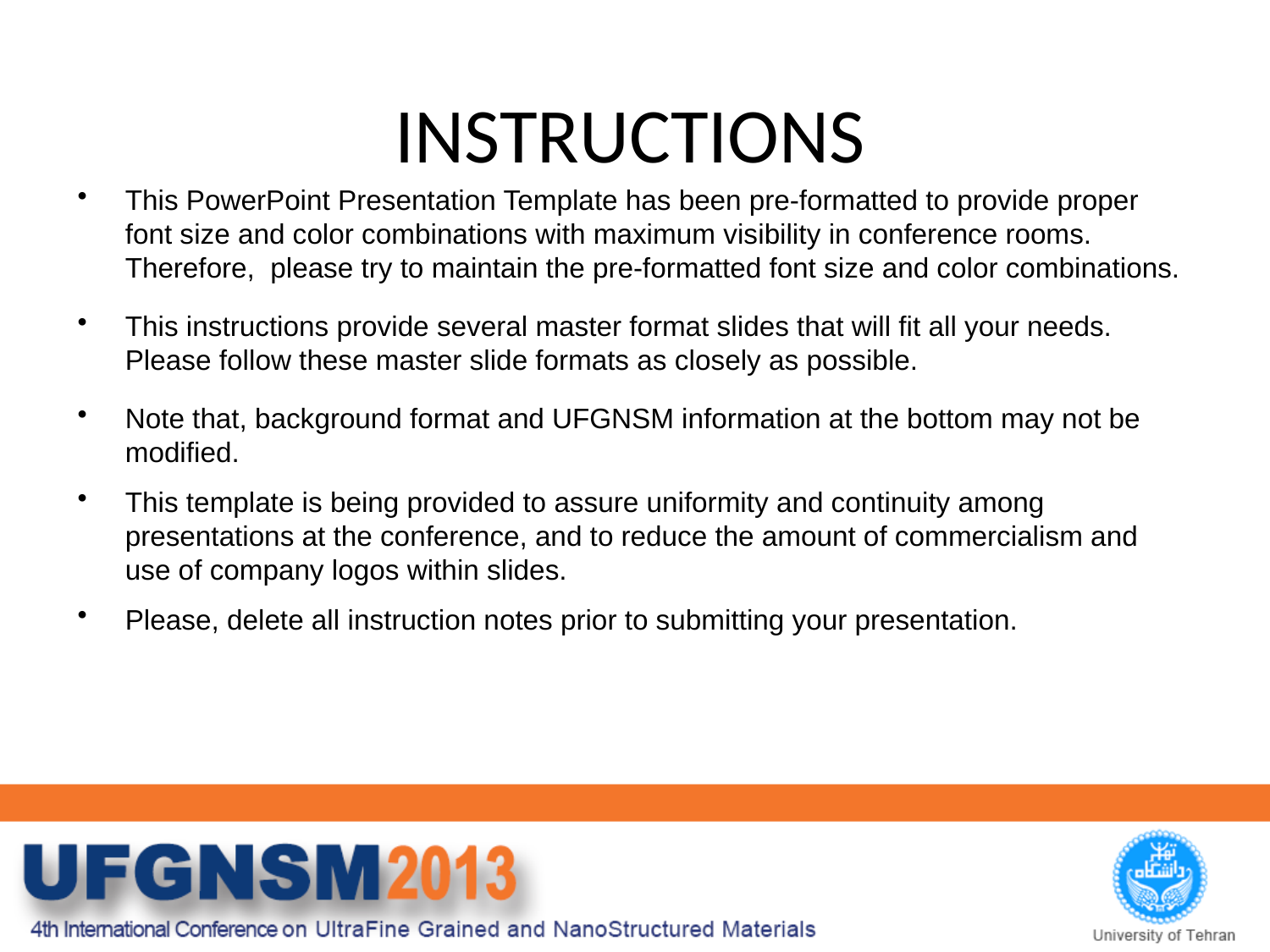

# INSTRUCTIONS
This PowerPoint Presentation Template has been pre-formatted to provide proper font size and color combinations with maximum visibility in conference rooms. Therefore,  please try to maintain the pre-formatted font size and color combinations.
This instructions provide several master format slides that will fit all your needs. Please follow these master slide formats as closely as possible.
Note that, background format and UFGNSM information at the bottom may not be modified.
This template is being provided to assure uniformity and continuity among presentations at the conference, and to reduce the amount of commercialism and use of company logos within slides.
Please, delete all instruction notes prior to submitting your presentation.